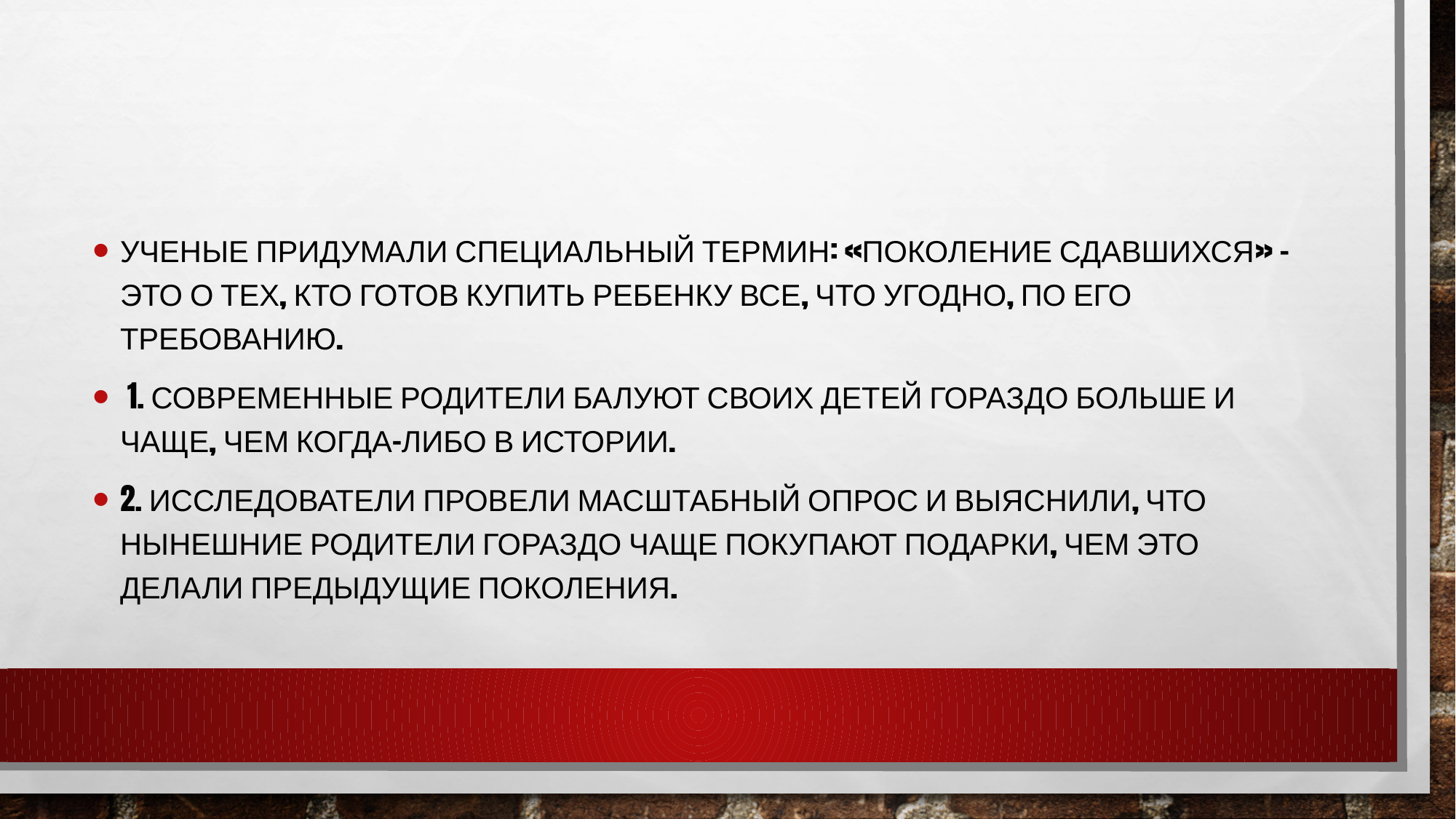

#
Ученые придумали специальный термин: «поколение сдавшихся» - это о тех, кто готов купить ребенку все, что угодно, по его требованию.
 1. Современные родители балуют своих детей гораздо больше и чаще, чем когда-либо в истории.
2. Исследователи провели масштабный опрос и выяснили, что нынешние родители гораздо чаще покупают подарки, чем это делали предыдущие поколения.